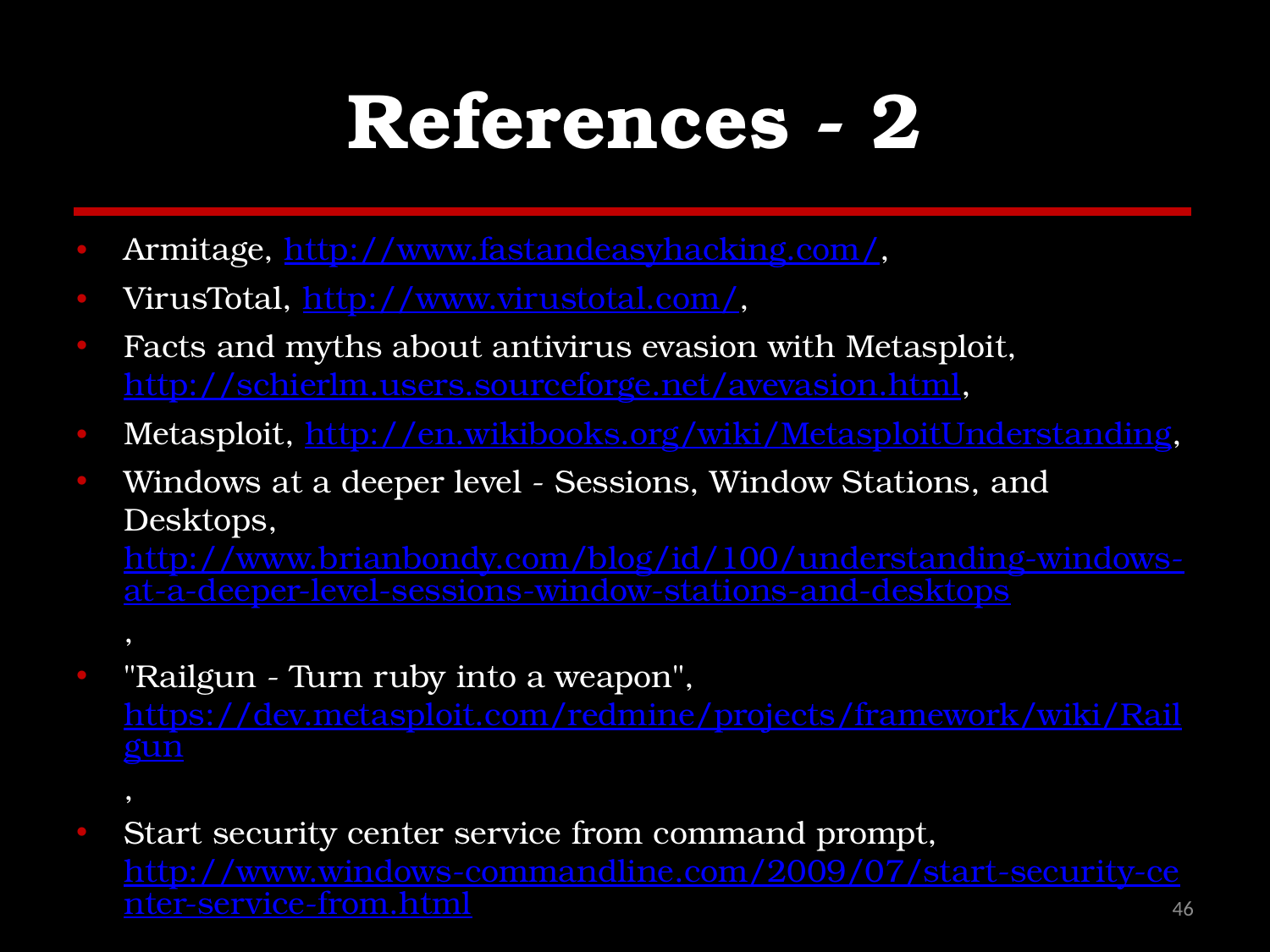

# References - 2
Armitage, http://www.fastandeasyhacking.com/,
VirusTotal, http://www.virustotal.com/,
Facts and myths about antivirus evasion with Metasploit, http://schierlm.users.sourceforge.net/avevasion.html,
Metasploit, http://en.wikibooks.org/wiki/MetasploitUnderstanding,
Windows at a deeper level - Sessions, Window Stations, and Desktops, http://www.brianbondy.com/blog/id/100/understanding-windows-at-a-deeper-level-sessions-window-stations-and-desktops,
"Railgun - Turn ruby into a weapon", https://dev.metasploit.com/redmine/projects/framework/wiki/Railgun,
Start security center service from command prompt, http://www.windows-commandline.com/2009/07/start-security-center-service-from.html,
Metasploit Guide, http://packetstormsecurity.com/files/119280,

46